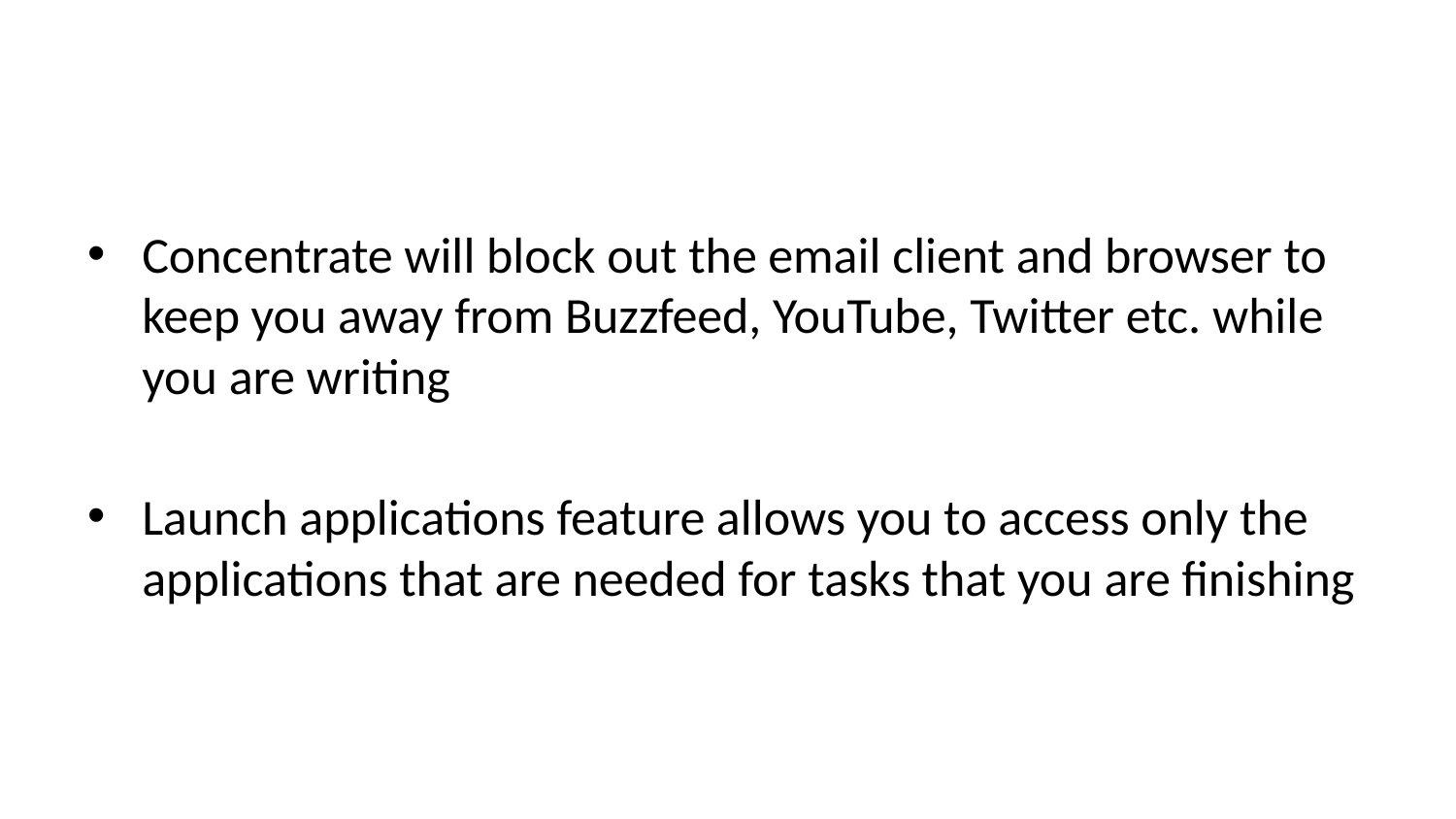

Concentrate will block out the email client and browser to keep you away from Buzzfeed, YouTube, Twitter etc. while you are writing

Launch applications feature allows you to access only the applications that are needed for tasks that you are finishing